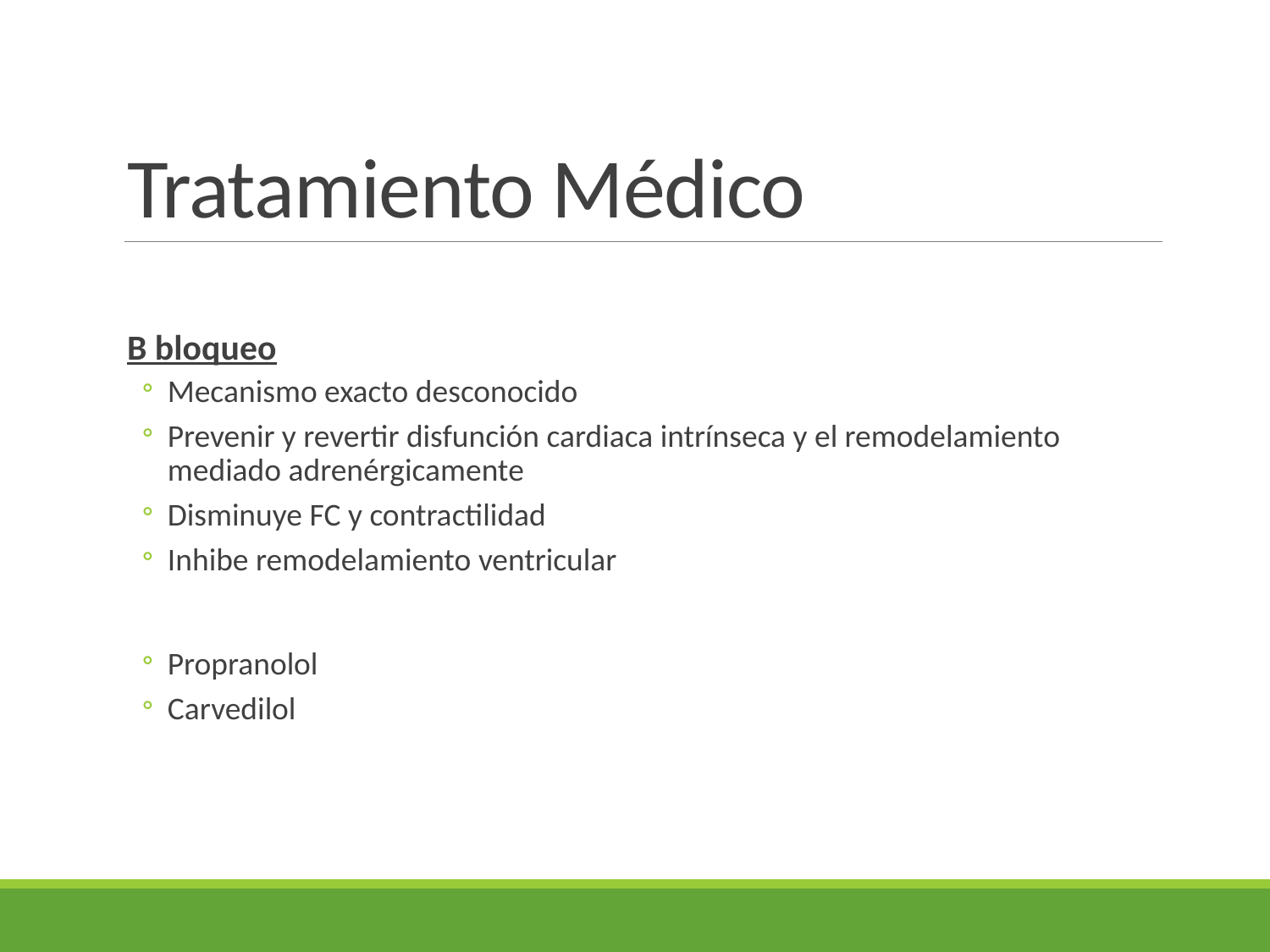

# Tratamiento Médico

B bloqueo
Mecanismo exacto desconocido
Prevenir y revertir disfunción cardiaca intrínseca y el remodelamiento mediado adrenérgicamente
Disminuye FC y contractilidad
Inhibe remodelamiento ventricular

Propranolol
Carvedilol